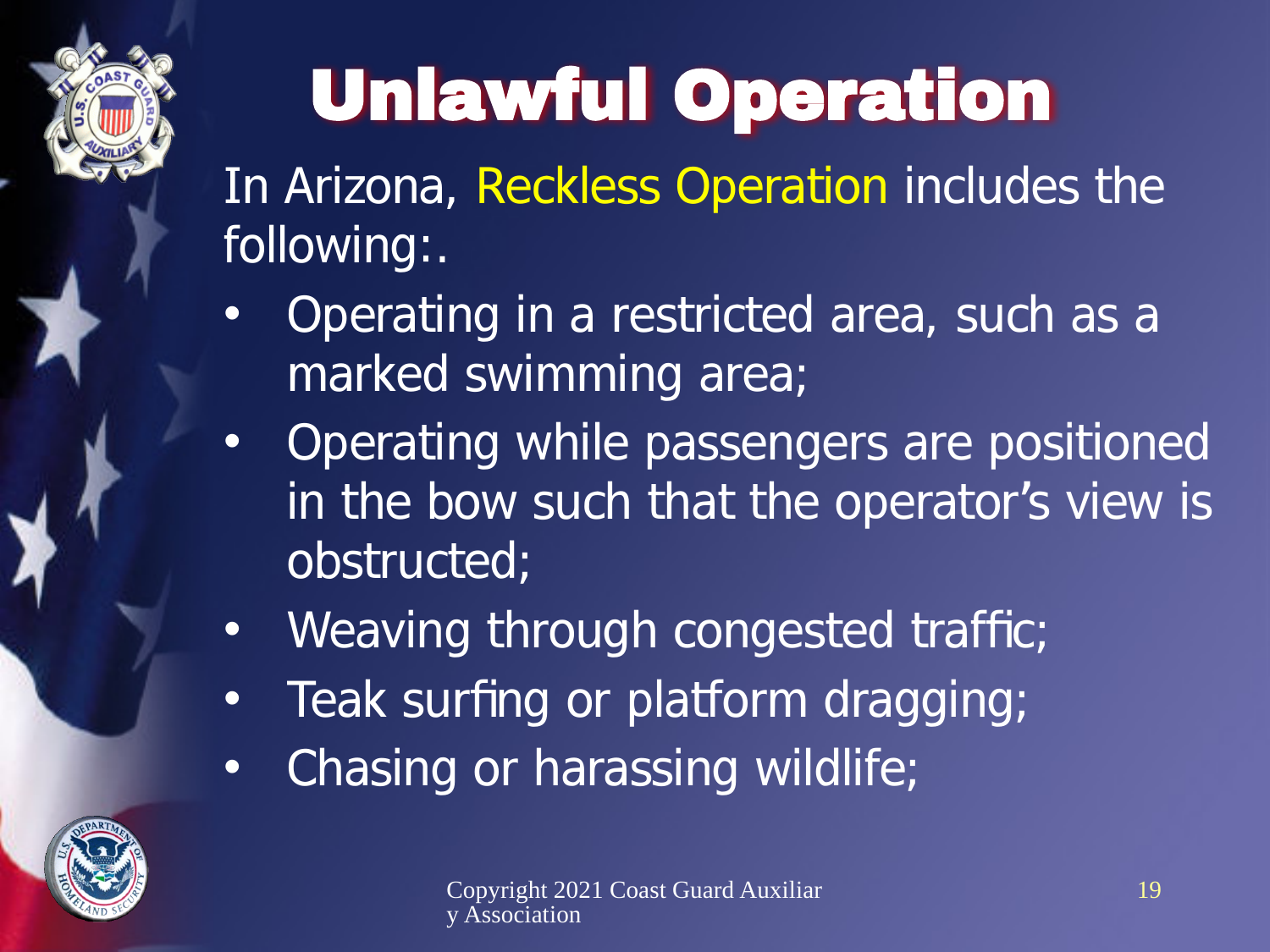

# Unlawful Operation
In Arizona, Reckless Operation includes the following:.
Operating in a restricted area, such as a marked swimming area;
Operating while passengers are positioned in the bow such that the operator’s view is obstructed;
Weaving through congested traffic;
Teak surfing or platform dragging;
Chasing or harassing wildlife;

Copyright 2021 Coast Guard Auxiliary Association
19